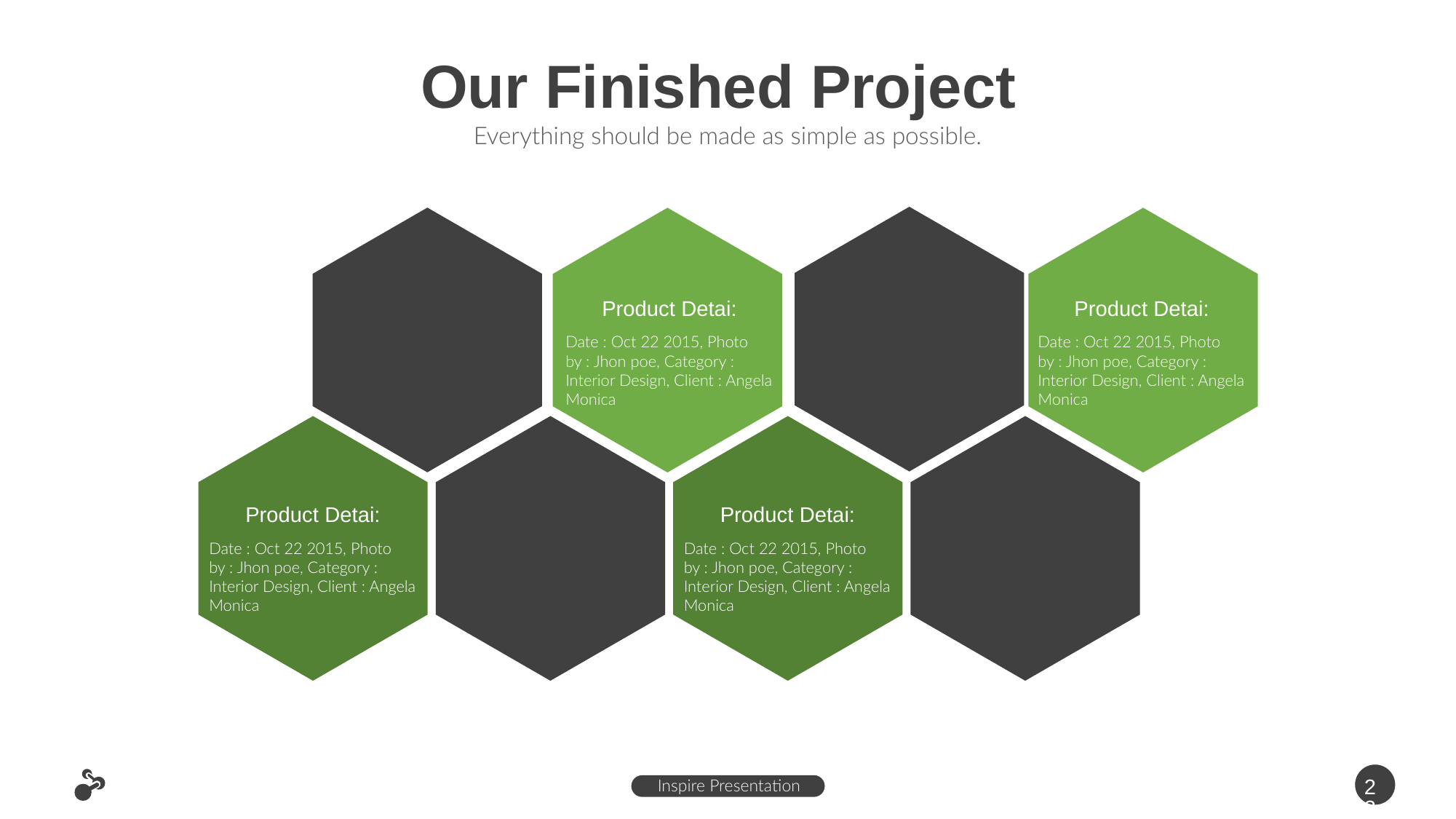

Our Finished Project
Everything should be made as simple as possible.

Product Detai:
Date : Oct 22 2015, Photo by : Jhon poe, Category : Interior Design, Client : Angela Monica

Product Detai:
Date : Oct 22 2015, Photo by : Jhon poe, Category : Interior Design, Client : Angela Monica

Product Detai:
Date : Oct 22 2015, Photo by : Jhon poe, Category : Interior Design, Client : Angela Monica

Product Detai:
Date : Oct 22 2015, Photo by : Jhon poe, Category : Interior Design, Client : Angela Monica

23

Inspire Presentation